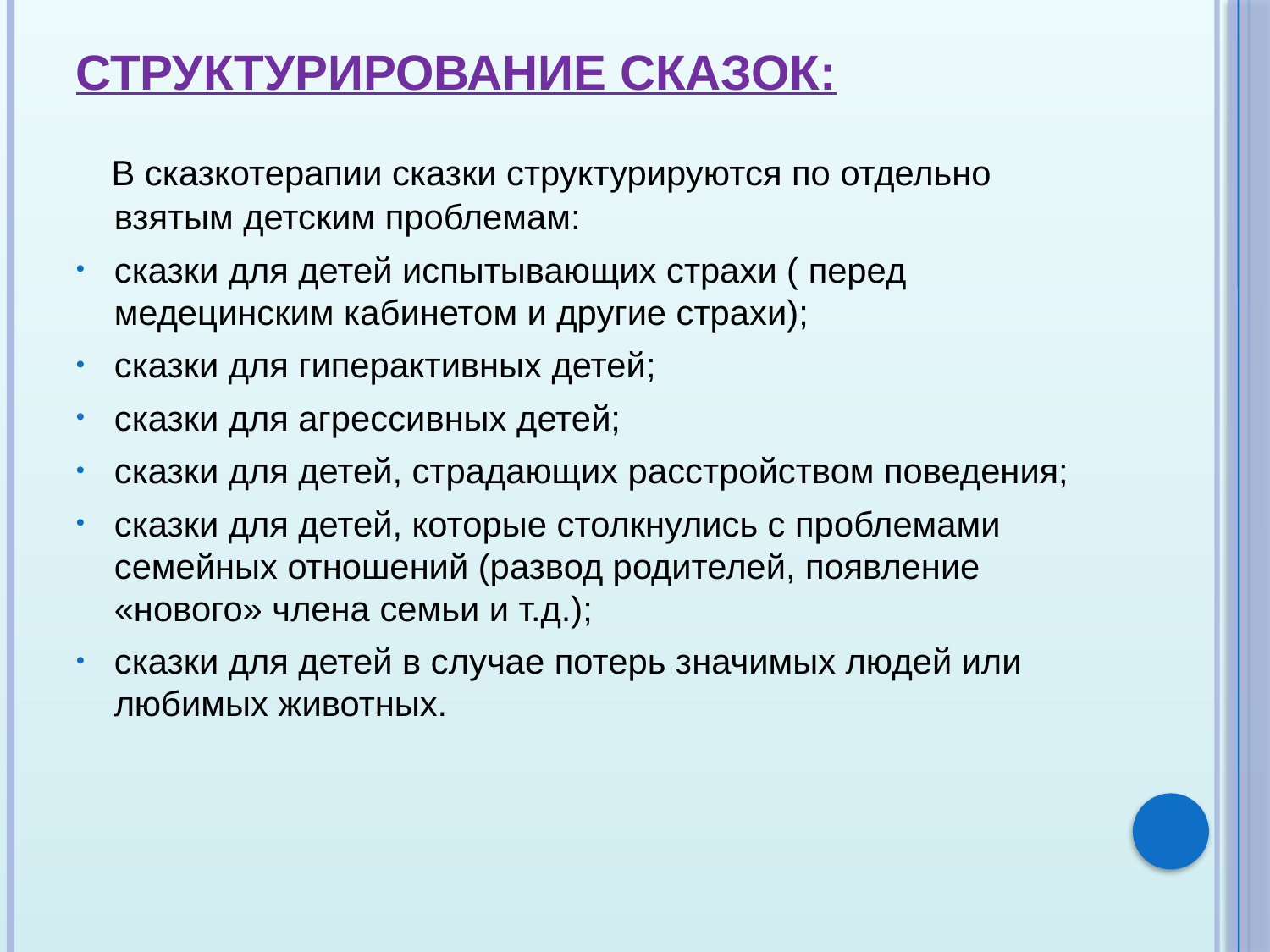

# Структурирование сказок:
   В сказкотерапии сказки структурируются по отдельно взятым детским проблемам:
сказки для детей испытывающих страхи ( перед медецинским кабинетом и другие страхи);
сказки для гиперактивных детей;
сказки для агрессивных детей;
сказки для детей, страдающих расстройством поведения;
сказки для детей, которые столкнулись с проблемами семейных отношений (развод родителей, появление «нового» члена семьи и т.д.);
сказки для детей в случае потерь значимых людей или любимых животных.